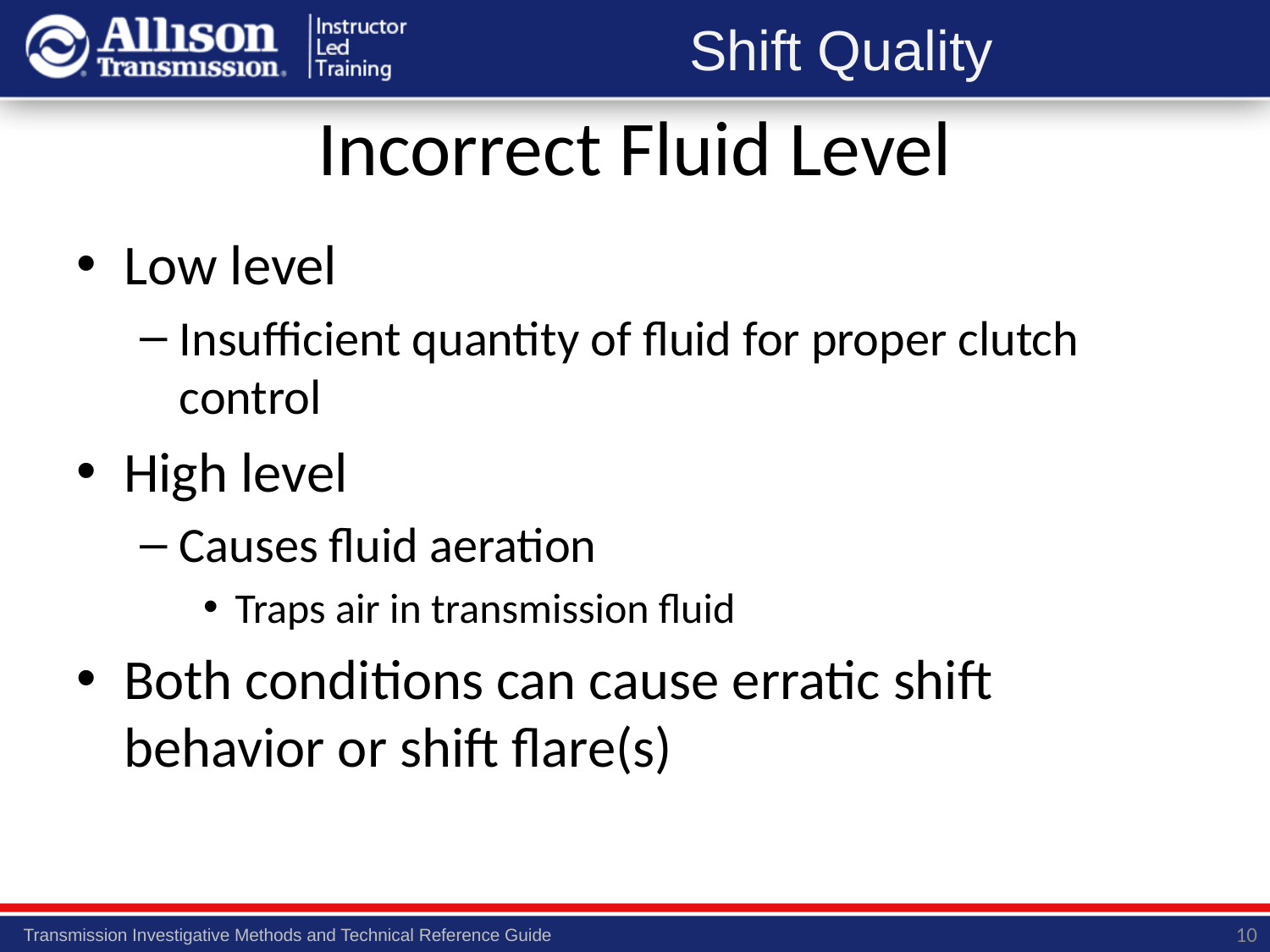

# Incorrect Fluid Level
Low level
Insufficient quantity of fluid for proper clutch control
High level
Causes fluid aeration
Traps air in transmission fluid
Both conditions can cause erratic shift behavior or shift flare(s)

10